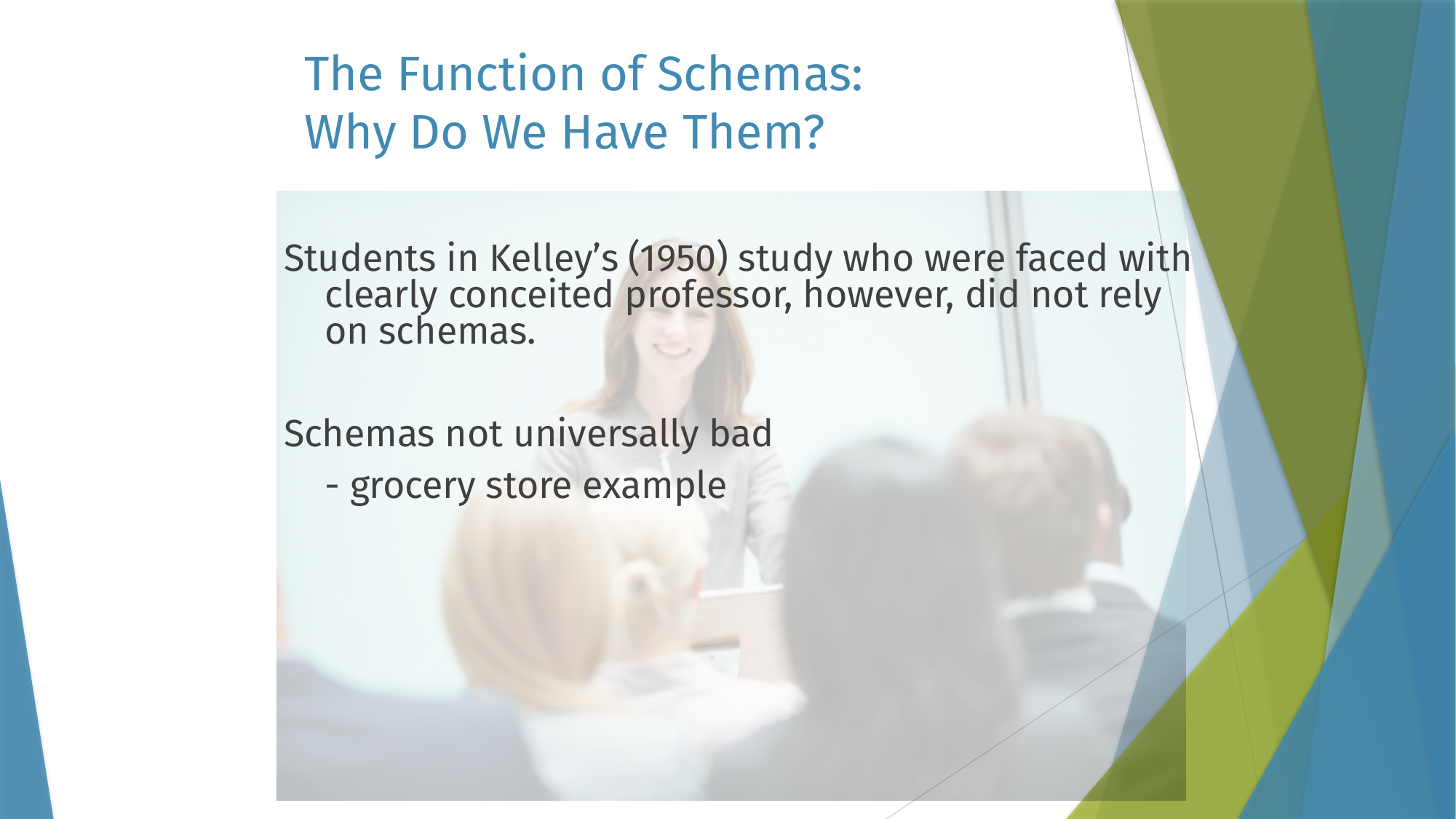

# The Function of Schemas: Why Do We Have Them?

Students in Kelley’s (1950) study who were faced with clearly conceited professor, however, did not rely on schemas.

Schemas not universally bad
	- grocery store example